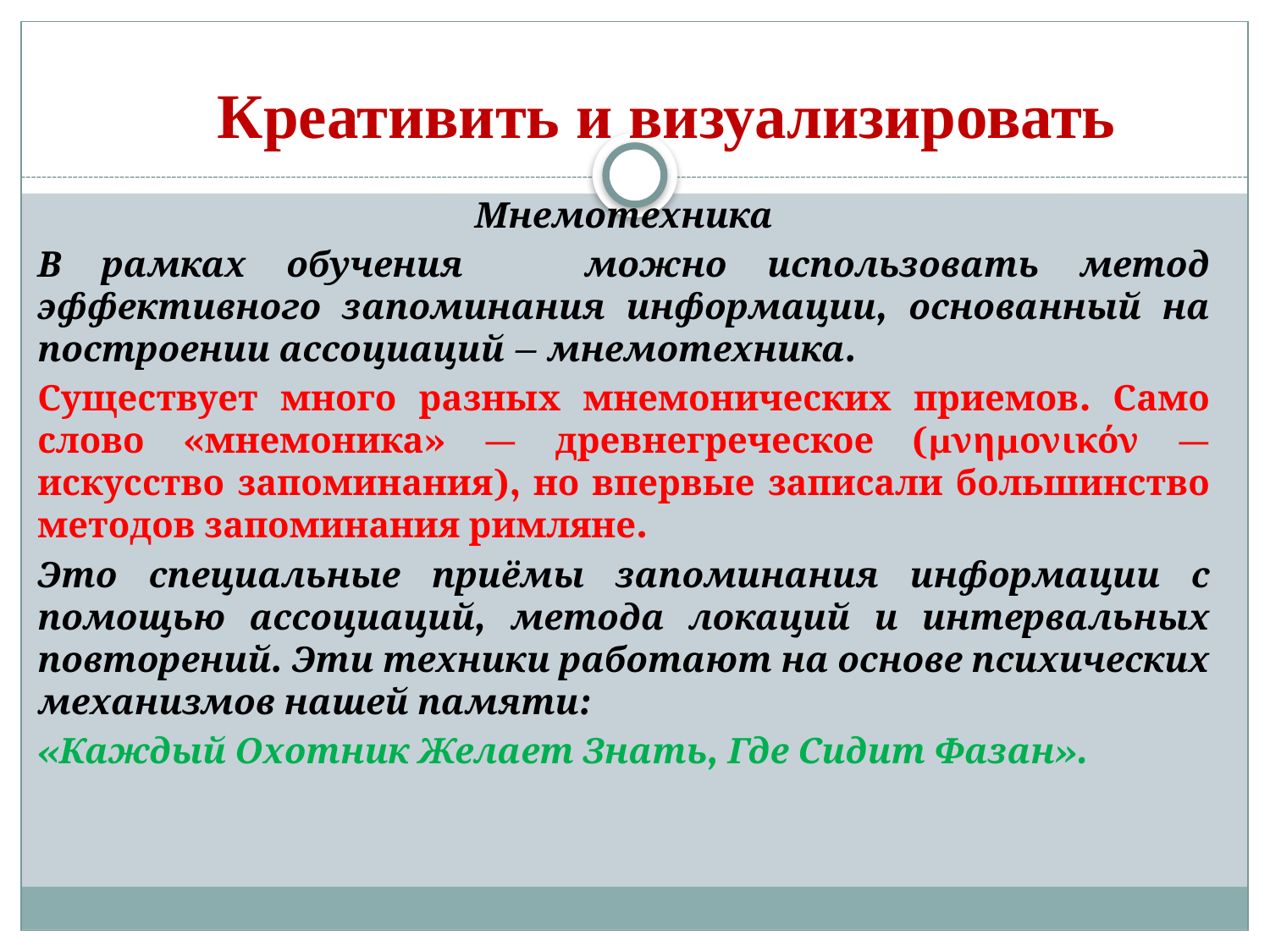

# Креативить и визуализировать
Мнемотехника
В рамках обучения   можно использовать метод эффективного запоминания информации, основанный на построении ассоциаций – мнемотехника.
Существует много разных мнемонических приемов. Само слово «мнемоника» — древнегреческое (μνημονικόν — искусство запоминания), но впервые записали большинство методов запоминания римляне.
Это специальные приёмы запоминания информации с помощью ассоциаций, метода локаций и интервальных повторений. Эти техники работают на основе психических механизмов нашей памяти:
«Каждый Охотник Желает Знать, Где Сидит Фазан».